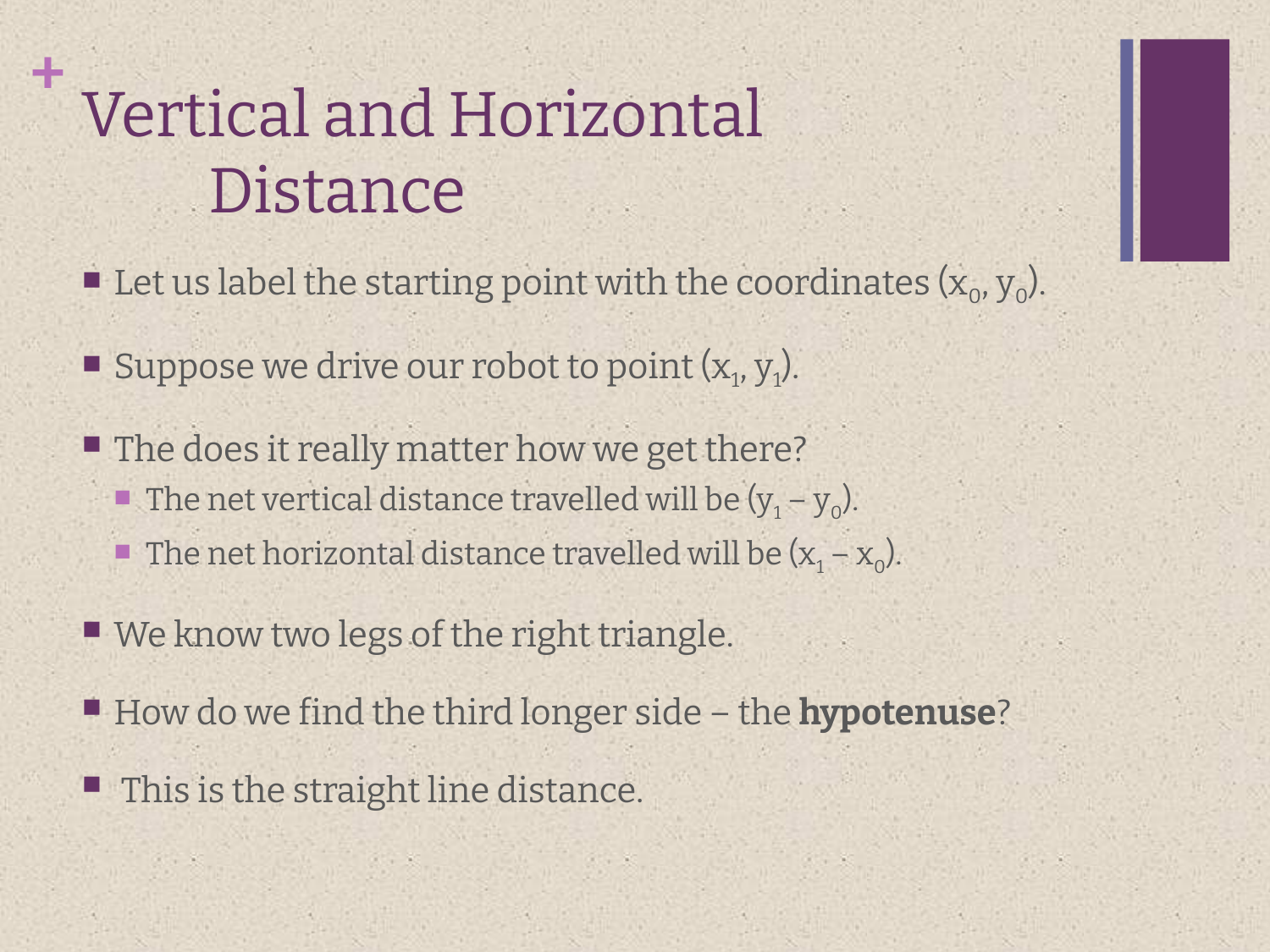

# Vertical and Horizontal Distance
Let us label the starting point with the coordinates (x0, y0).
Suppose we drive our robot to point (x1, y1).
The does it really matter how we get there?
The net vertical distance travelled will be (y1 – y0).
The net horizontal distance travelled will be (x1 – x0).
We know two legs of the right triangle.
How do we find the third longer side – the hypotenuse?
 This is the straight line distance.